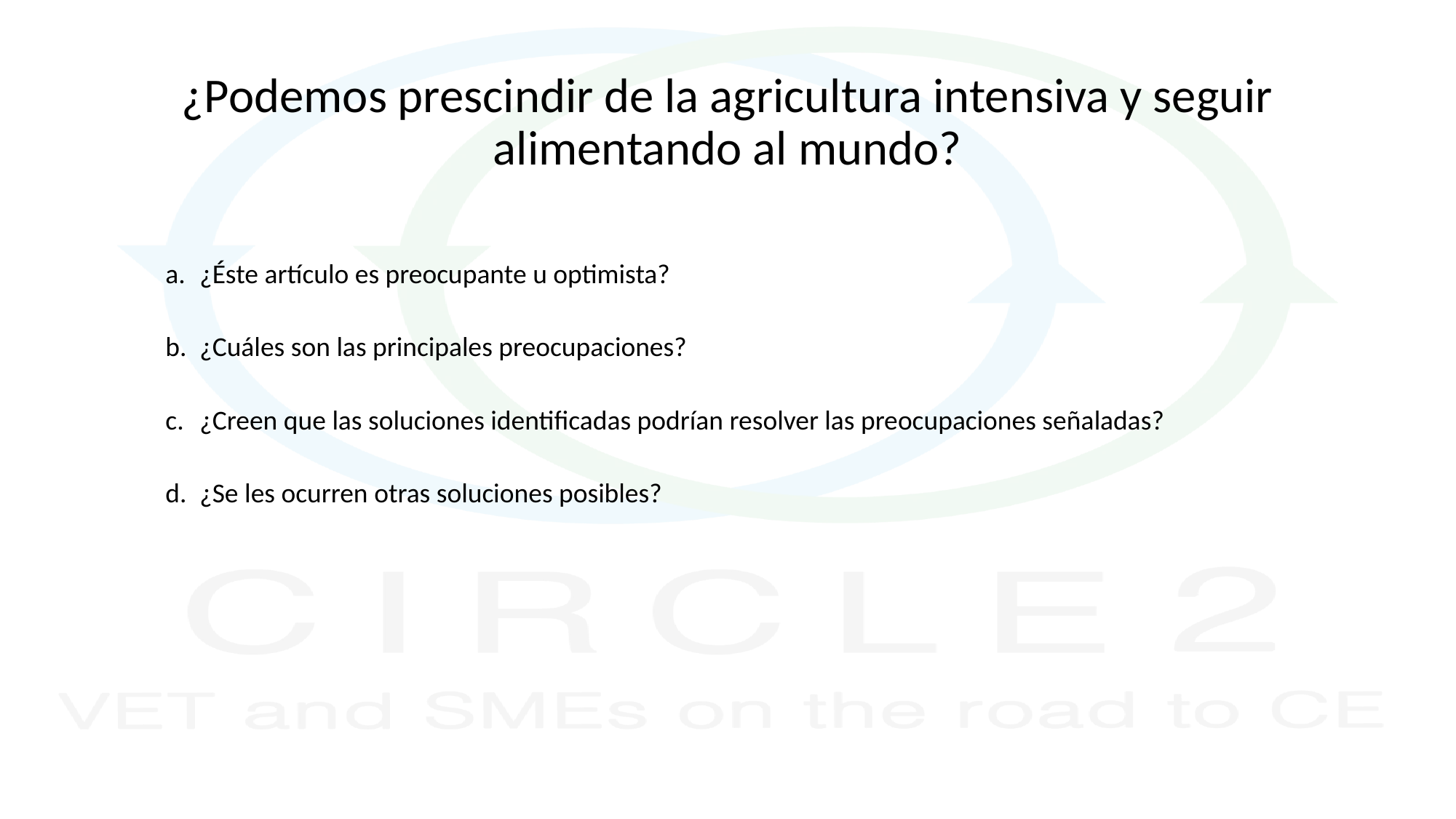

# ¿Podemos prescindir de la agricultura intensiva y seguir alimentando al mundo?
¿Éste artículo es preocupante u optimista?
¿Cuáles son las principales preocupaciones?
¿Creen que las soluciones identificadas podrían resolver las preocupaciones señaladas?
¿Se les ocurren otras soluciones posibles?